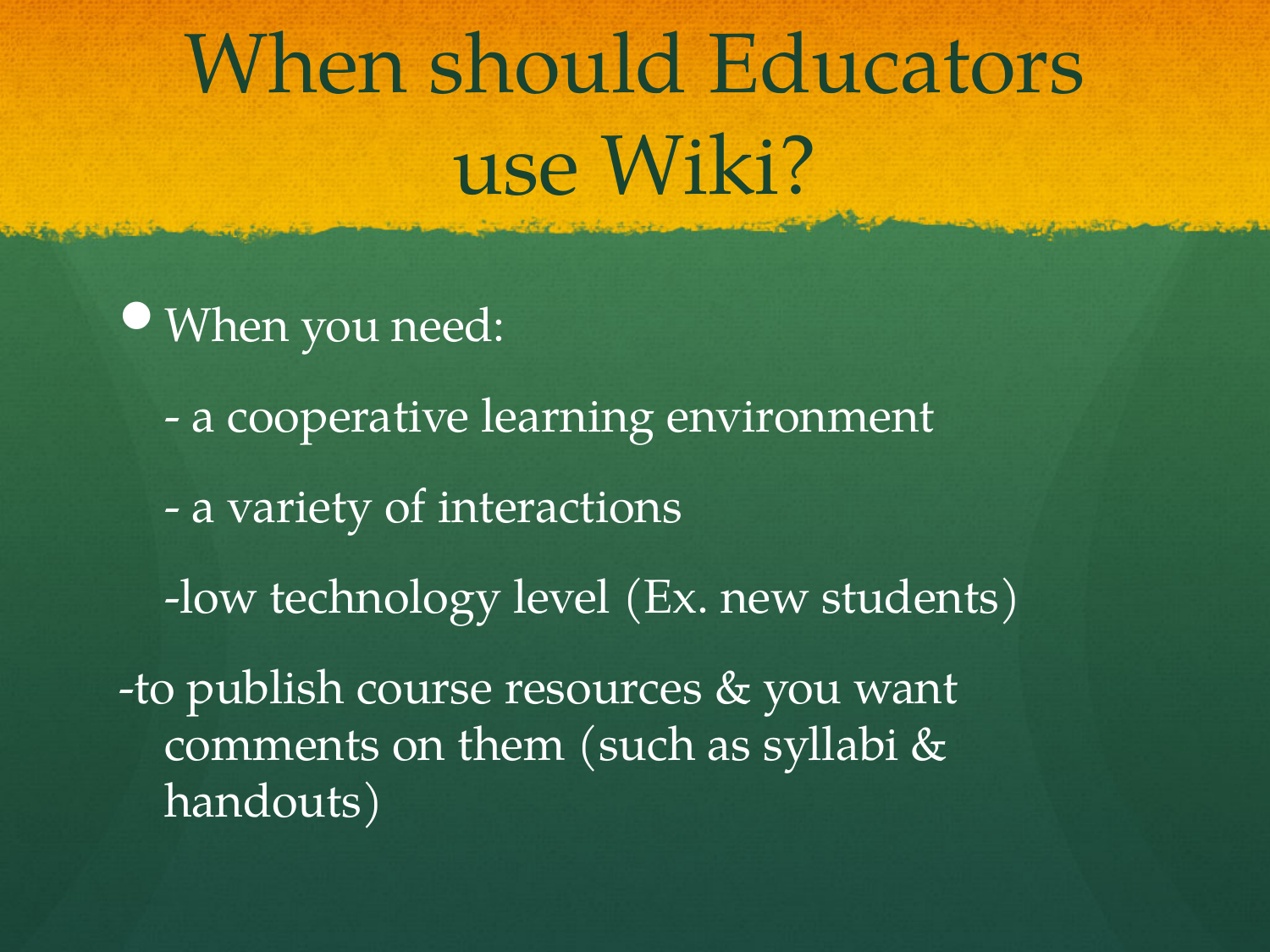

# When should Educators use Wiki?
When you need:
	- a cooperative learning environment
	- a variety of interactions
	-low technology level (Ex. new students)
-to publish course resources & you want comments on them (such as syllabi & handouts)